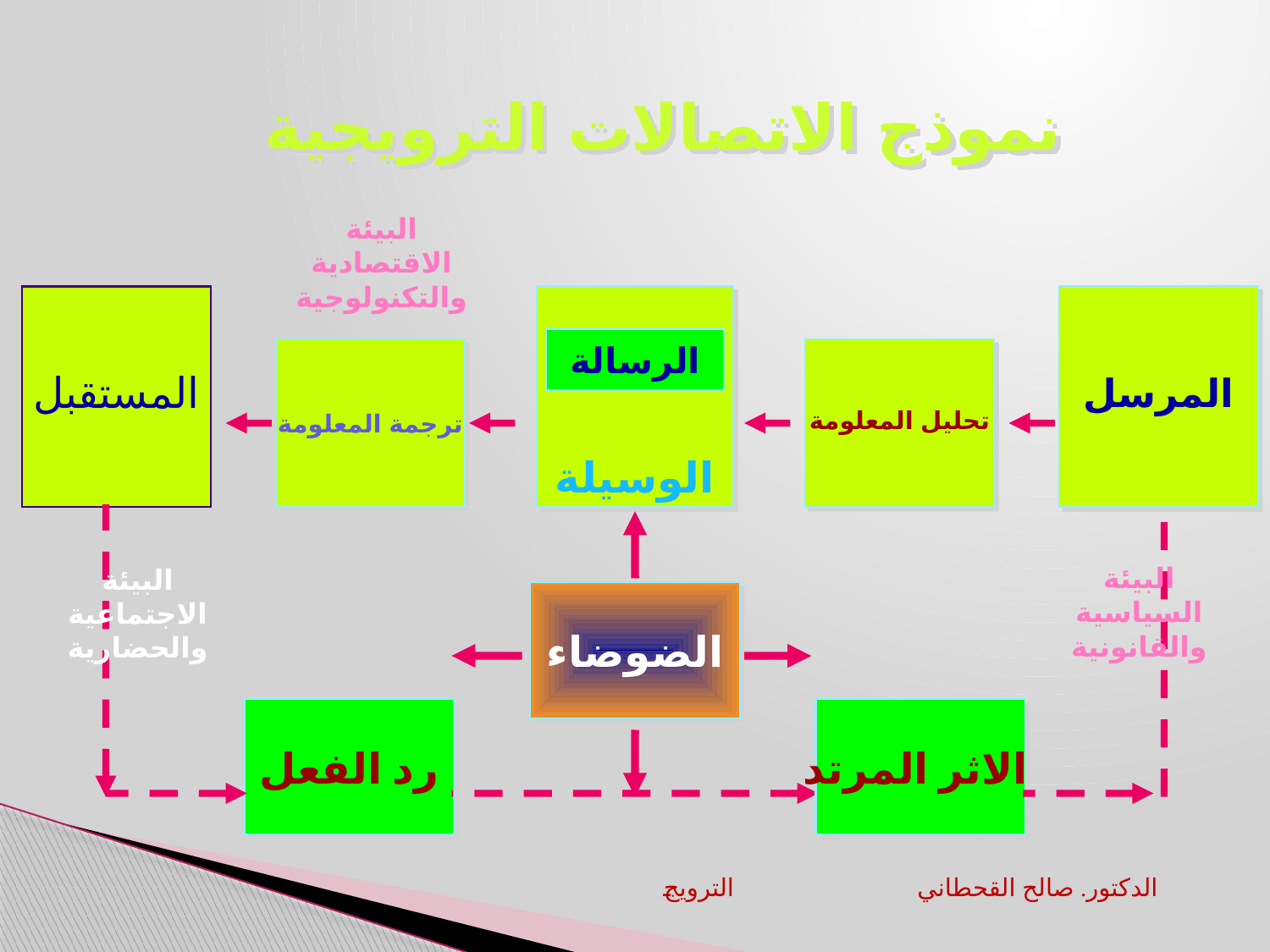

نموذج الاتصالات الترويجية
البيئة
الاقتصادية
والتكنولوجية
المستقبل
الوسيلة
الرسالة

المرسل

ترجمة المعلومة

تحليل المعلومة

الاثر المرتد

الضوضاء

البيئة الاجتماعية والحضارية
البيئة
السياسية
والقانونية
رد الفعل

الترويج		الدكتور. صالح القحطاني